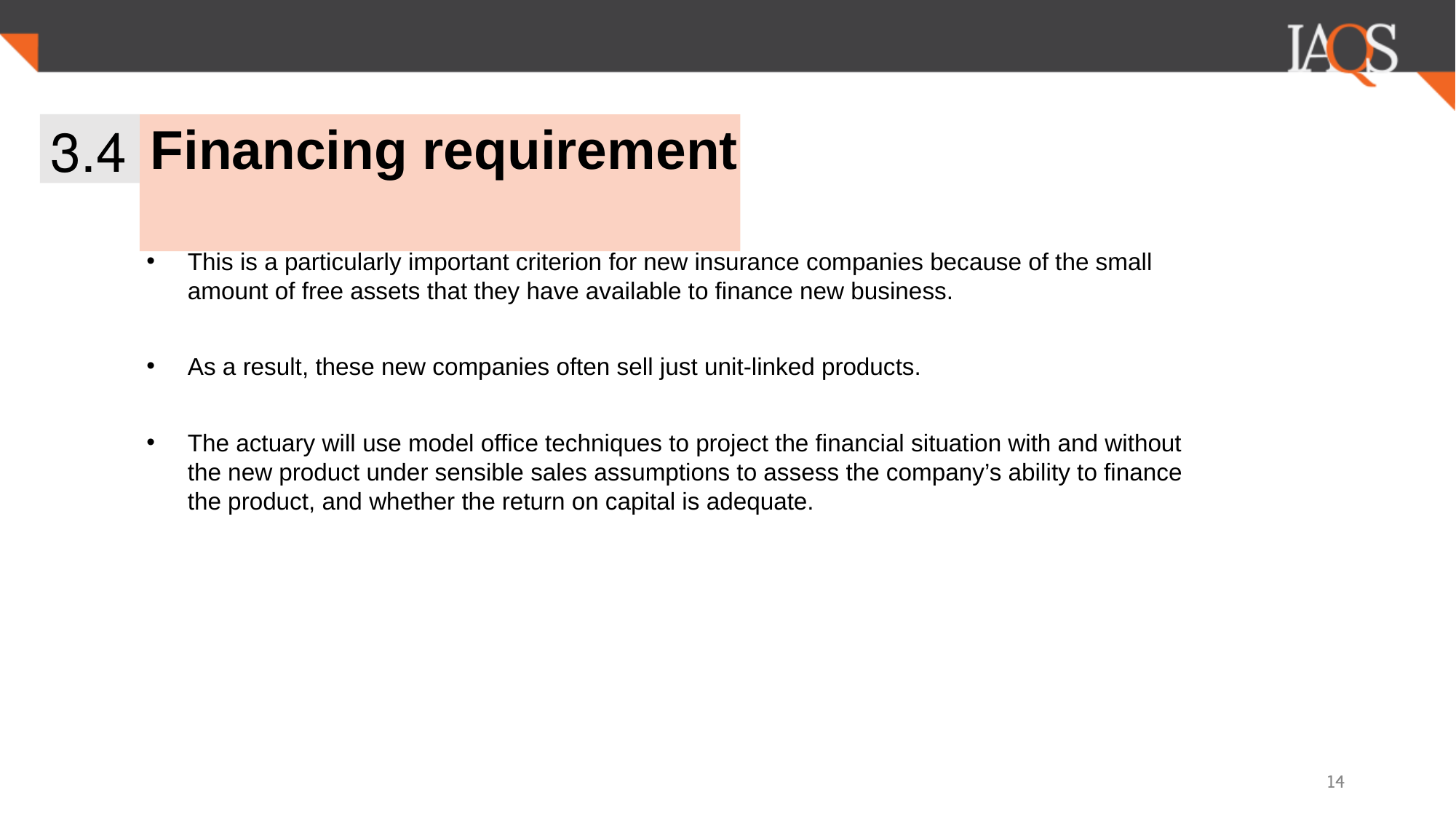

3.4
# Financing requirement
This is a particularly important criterion for new insurance companies because of the small
amount of free assets that they have available to finance new business.

As a result, these new companies often sell just unit-linked products.

The actuary will use model office techniques to project the financial situation with and without the new product under sensible sales assumptions to assess the company’s ability to finance the product, and whether the return on capital is adequate.
14